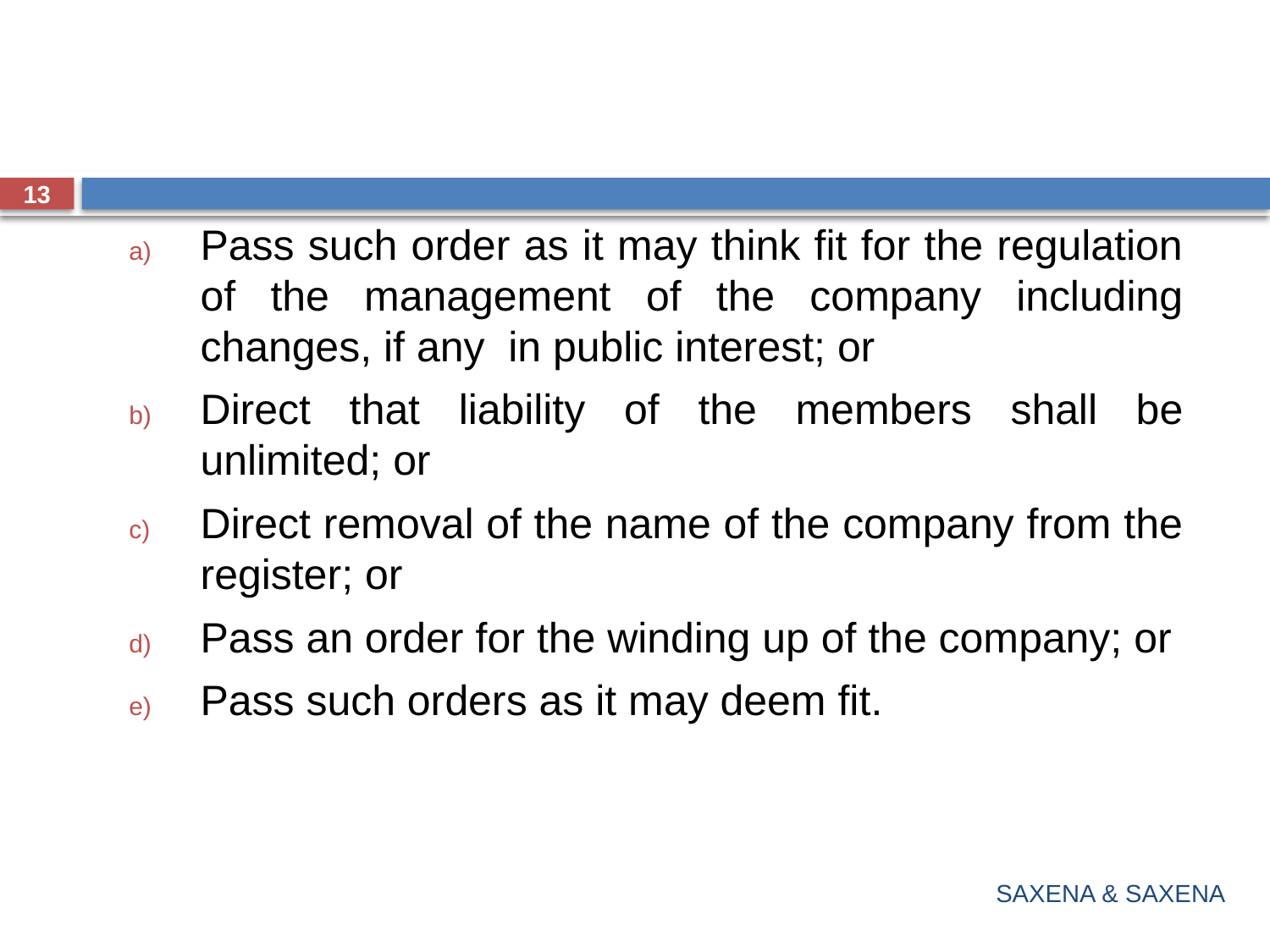

#
13
Pass such order as it may think fit for the regulation of the management of the company including changes, if any  in public interest; or
Direct that liability of the members shall be unlimited; or
Direct removal of the name of the company from the register; or
Pass an order for the winding up of the company; or
Pass such orders as it may deem fit.

SAXENA & SAXENA